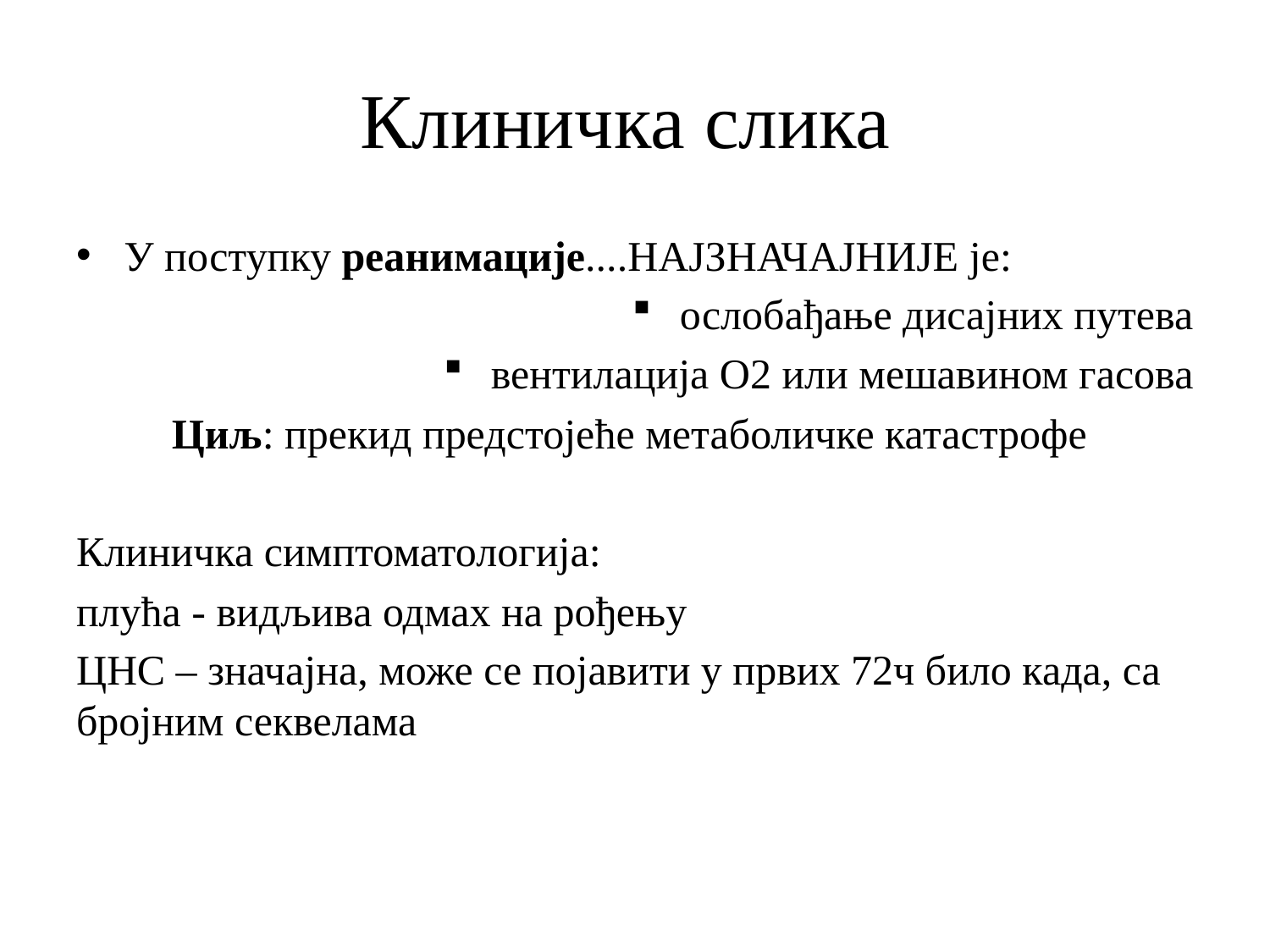

# Клиничка слика
У поступку реанимације....НАЈЗНАЧАЈНИЈЕ је:
ослобађање дисајних путева
вентилација О2 или мешавином гасова
Циљ: прекид предстојеће метаболичке катастрофе

Клиничка симптоматологија:
плућа - видљива одмах на рођењу
ЦНС – значајна, може се појавити у првих 72ч било када, са бројним секвелама